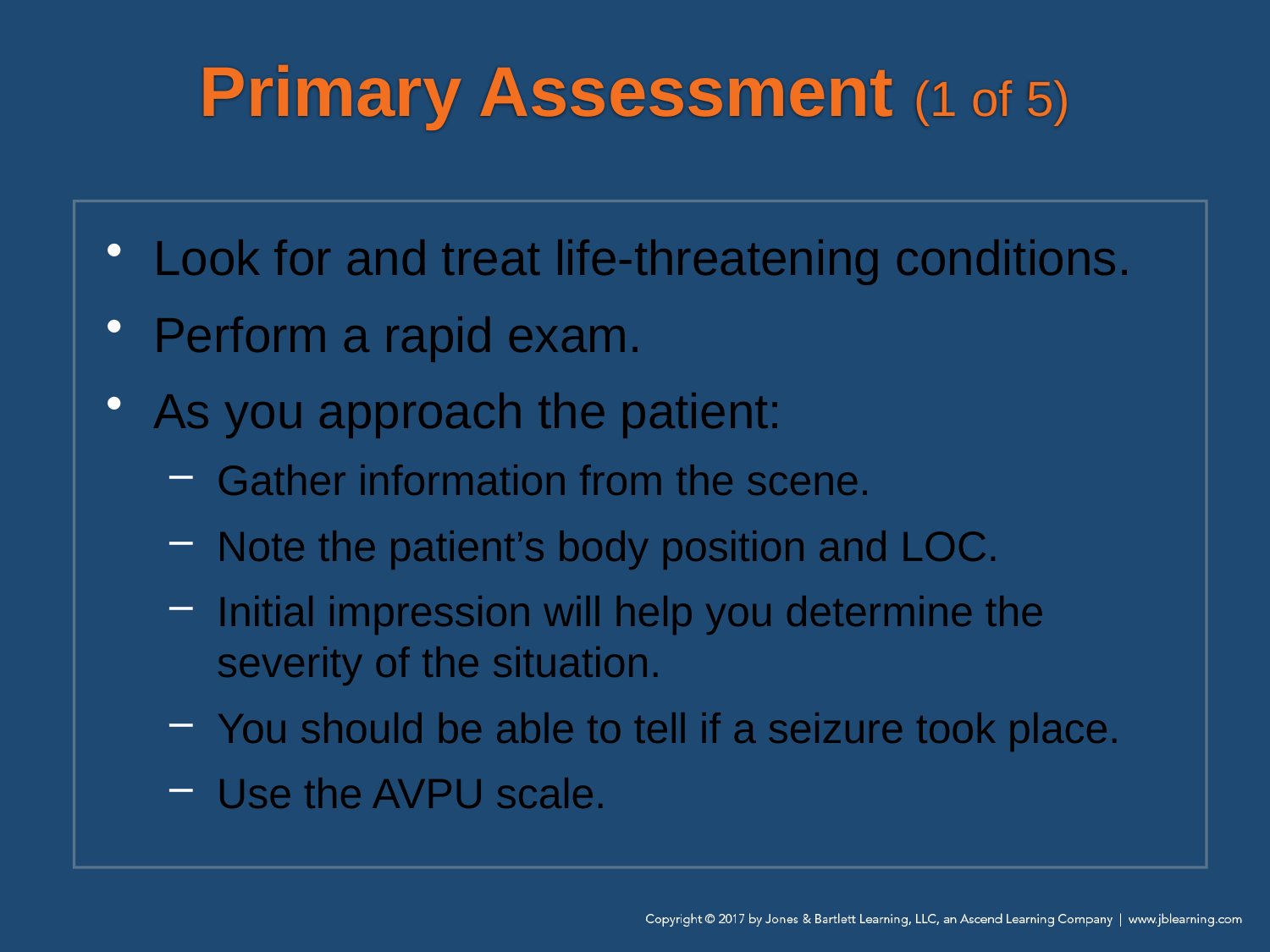

# Primary Assessment (1 of 5)
Look for and treat life-threatening conditions.
Perform a rapid exam.
As you approach the patient:
Gather information from the scene.
Note the patient’s body position and LOC.
Initial impression will help you determine the severity of the situation.
You should be able to tell if a seizure took place.
Use the AVPU scale.